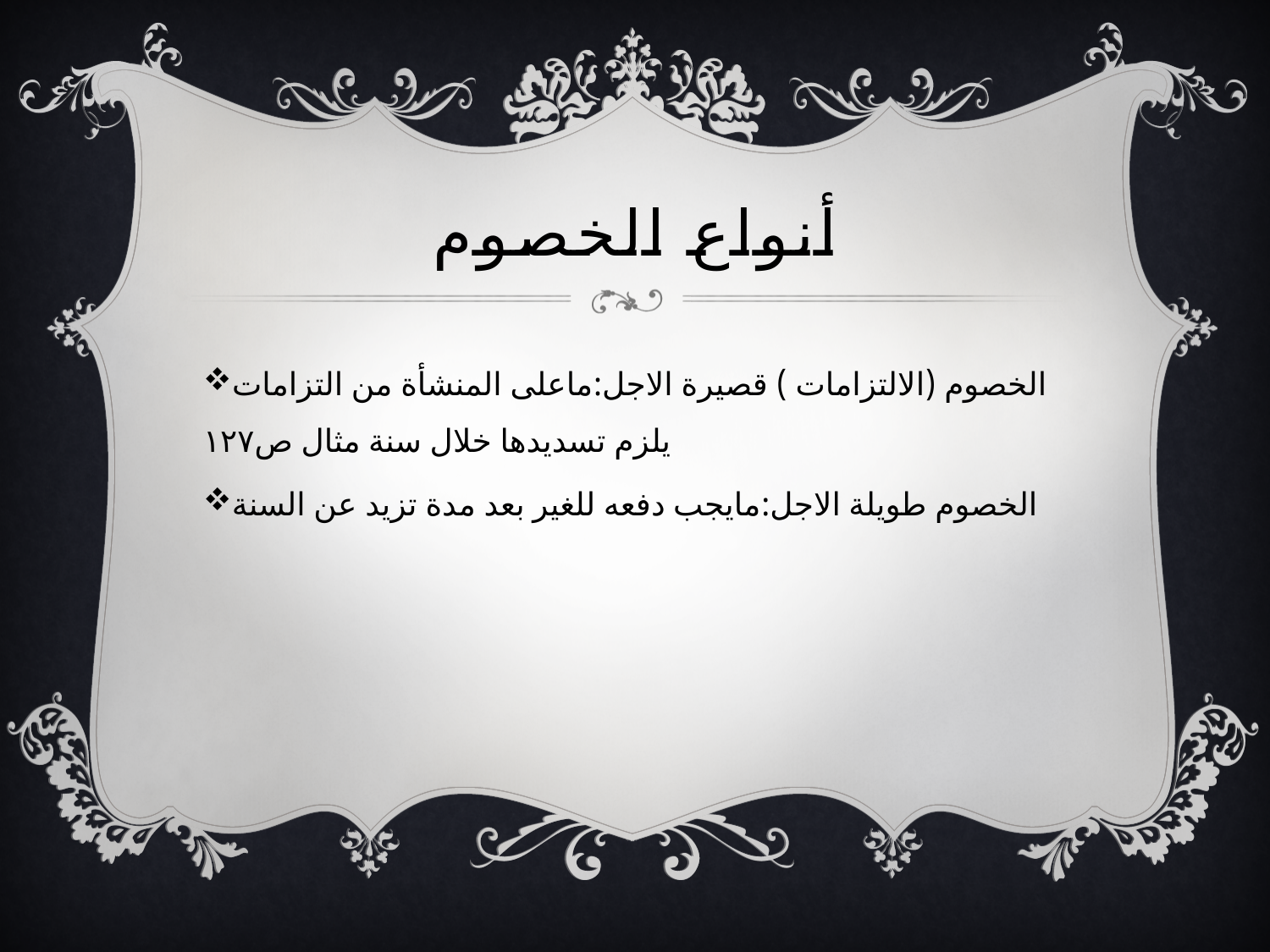

# أنواع الخصوم
الخصوم (الالتزامات ) قصيرة الاجل:ماعلى المنشأة من التزامات يلزم تسديدها خلال سنة مثال ص١٢٧
الخصوم طويلة الاجل:مايجب دفعه للغير بعد مدة تزيد عن السنة